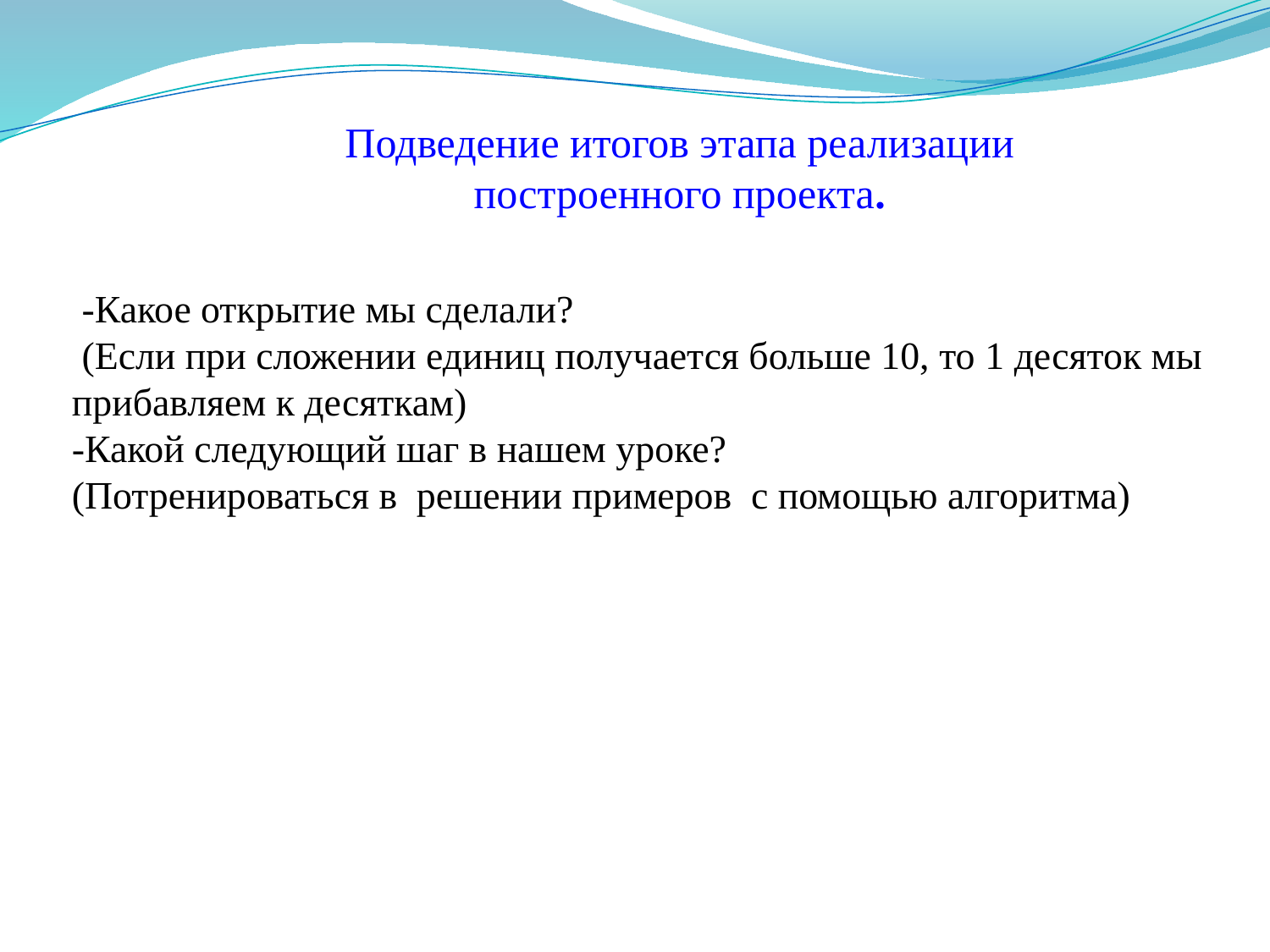

Подведение итогов этапа реализации построенного проекта.

 -Какое открытие мы сделали?
 (Если при сложении единиц получается больше 10, то 1 десяток мы прибавляем к десяткам)
-Какой следующий шаг в нашем уроке?
(Потренироваться в  решении примеров  с помощью алгоритма)